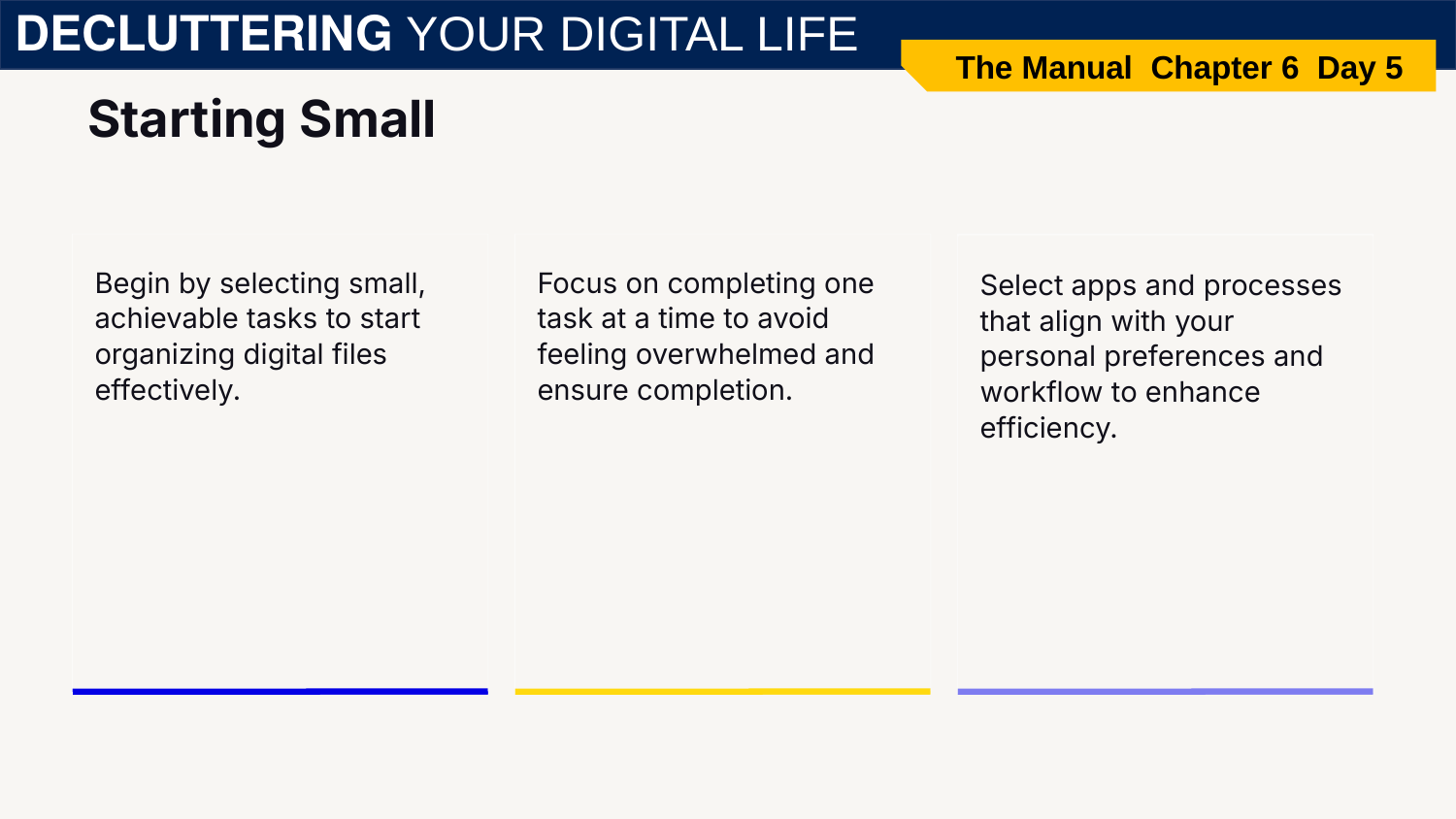

DECLUTTERING YOUR DIGITAL LIFE
The Manual  Chapter 6  Day 5

# Starting Small
Begin by selecting small, achievable tasks to start organizing digital files effectively.
Focus on completing one task at a time to avoid feeling overwhelmed and ensure completion.
Select apps and processes that align with your personal preferences and workflow to enhance efficiency.